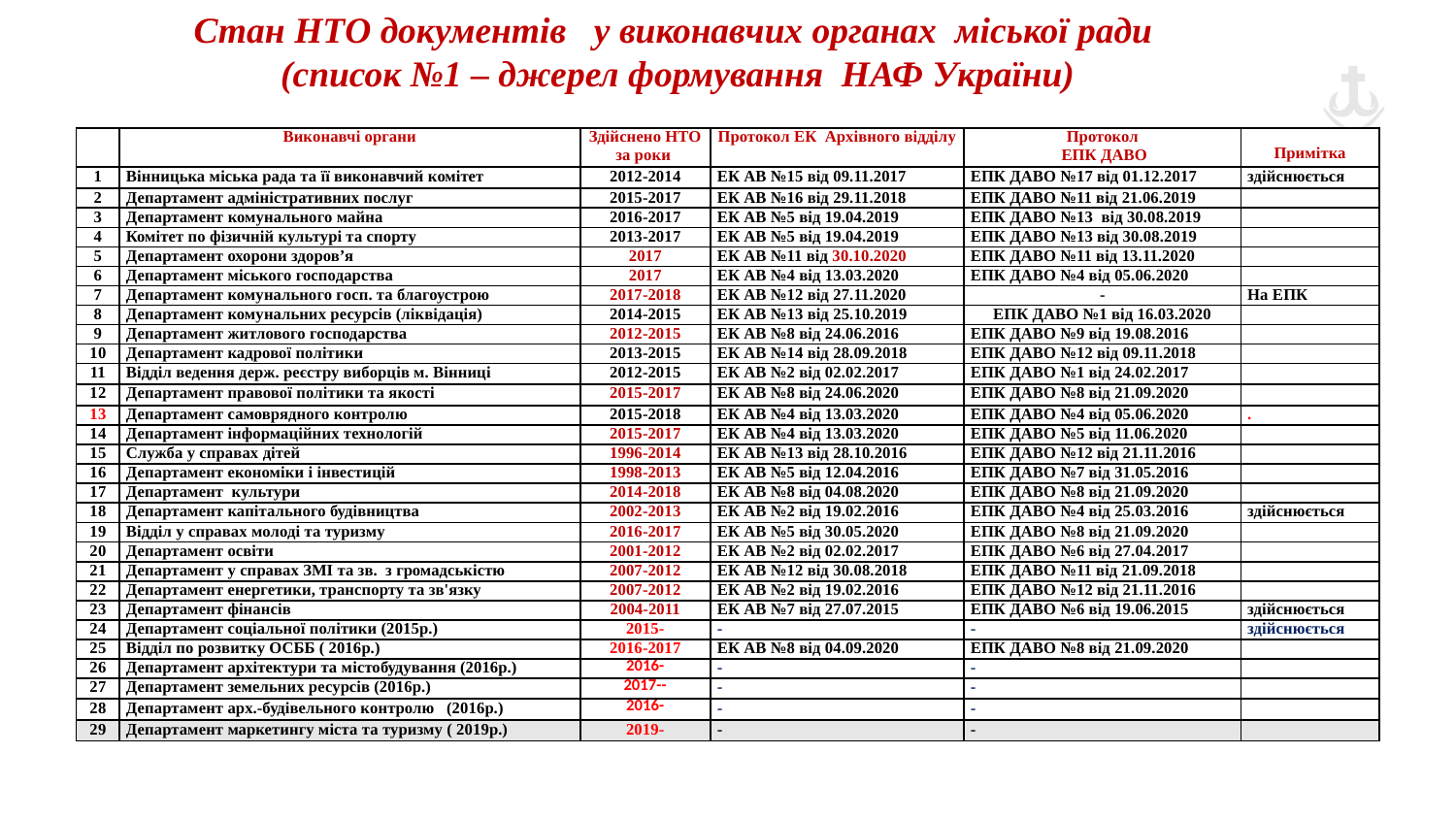

Стан НТО документів   у виконавчих органах  міської ради
(список №1 – джерел формування  НАФ України)
|  | Виконавчі органи | Здійснено НТО за роки | Протокол ЕК Архівного відділу | Протокол ЕПК ДАВО | Примітка |
| --- | --- | --- | --- | --- | --- |
| 1 | Вінницька міська рада та її виконавчий комітет | 2012-2014 | ЕК АВ №15 від 09.11.2017 | ЕПК ДАВО №17 від 01.12.2017 | здійснюється |
| 2 | Департамент адміністративних послуг | 2015-2017 | ЕК АВ №16 від 29.11.2018 | ЕПК ДАВО №11 від 21.06.2019 |  |
| 3 | Департамент комунального майна | 2016-2017 | ЕК АВ №5 від 19.04.2019 | ЕПК ДАВО №13 від 30.08.2019 |  |
| 4 | Комітет по фізичній культурі та спорту | 2013-2017 | ЕК АВ №5 від 19.04.2019 | ЕПК ДАВО №13 від 30.08.2019 |  |
| 5 | Департамент охорони здоров’я | 2017 | ЕК АВ №11 від 30.10.2020 | ЕПК ДАВО №11 від 13.11.2020 |  |
| 6 | Департамент міського господарства | 2017 | ЕК АВ №4 від 13.03.2020 | ЕПК ДАВО №4 від 05.06.2020 |  |
| 7 | Департамент комунального госп. та благоустрою | 2017-2018 | ЕК АВ №12 від 27.11.2020 | - | На ЕПК |
| 8 | Департамент комунальних ресурсів (ліквідація) | 2014-2015 | ЕК АВ №13 від 25.10.2019 | ЕПК ДАВО №1 від 16.03.2020 |  |
| 9 | Департамент житлового господарства | 2012-2015 | ЕК АВ №8 від 24.06.2016 | ЕПК ДАВО №9 від 19.08.2016 |  |
| 10 | Департамент кадрової політики | 2013-2015 | ЕК АВ №14 від 28.09.2018 | ЕПК ДАВО №12 від 09.11.2018 |  |
| 11 | Відділ ведення держ. реєстру виборців м. Вінниці | 2012-2015 | ЕК АВ №2 від 02.02.2017 | ЕПК ДАВО №1 від 24.02.2017 |  |
| 12 | Департамент правової політики та якості | 2015-2017 | ЕК АВ №8 від 24.06.2020 | ЕПК ДАВО №8 від 21.09.2020 |  |
| 13 | Департамент самоврядного контролю | 2015-2018 | ЕК АВ №4 від 13.03.2020 | ЕПК ДАВО №4 від 05.06.2020 | . |
| 14 | Департамент інформаційних технологій | 2015-2017 | ЕК АВ №4 від 13.03.2020 | ЕПК ДАВО №5 від 11.06.2020 |  |
| 15 | Служба у справах дітей | 1996-2014 | ЕК АВ №13 від 28.10.2016 | ЕПК ДАВО №12 від 21.11.2016 |  |
| 16 | Департамент економіки і інвестицій | 1998-2013 | ЕК АВ №5 від 12.04.2016 | ЕПК ДАВО №7 від 31.05.2016 |  |
| 17 | Департамент культури | 2014-2018 | ЕК АВ №8 від 04.08.2020 | ЕПК ДАВО №8 від 21.09.2020 |  |
| 18 | Департамент капітального будівництва | 2002-2013 | ЕК АВ №2 від 19.02.2016 | ЕПК ДАВО №4 від 25.03.2016 | здійснюється |
| 19 | Відділ у справах молоді та туризму | 2016-2017 | ЕК АВ №5 від 30.05.2020 | ЕПК ДАВО №8 від 21.09.2020 |  |
| 20 | Департамент освіти | 2001-2012 | ЕК АВ №2 від 02.02.2017 | ЕПК ДАВО №6 від 27.04.2017 |  |
| 21 | Департамент у справах ЗМІ та зв. з громадськістю | 2007-2012 | ЕК АВ №12 від 30.08.2018 | ЕПК ДАВО №11 від 21.09.2018 |  |
| 22 | Департамент енергетики, транспорту та зв'язку | 2007-2012 | ЕК АВ №2 від 19.02.2016 | ЕПК ДАВО №12 від 21.11.2016 |  |
| 23 | Департамент фінансів | 2004-2011 | ЕК АВ №7 від 27.07.2015 | ЕПК ДАВО №6 від 19.06.2015 | здійснюється |
| 24 | Департамент соціальної політики (2015р.) | 2015- | - | - | здійснюється |
| 25 | Відділ по розвитку ОСББ ( 2016р.) | 2016-2017 | ЕК АВ №8 від 04.09.2020 | ЕПК ДАВО №8 від 21.09.2020 |  |
| 26 | Департамент архітектури та містобудування (2016р.) | 2016- | - | - |  |
| 27 | Департамент земельних ресурсів (2016р.) | 2017-- | - | - |  |
| 28 | Департамент арх.-будівельного контролю (2016р.) | 2016- | - | - |  |
| 29 | Департамент маркетингу міста та туризму ( 2019р.) | 2019- | - | - |  |